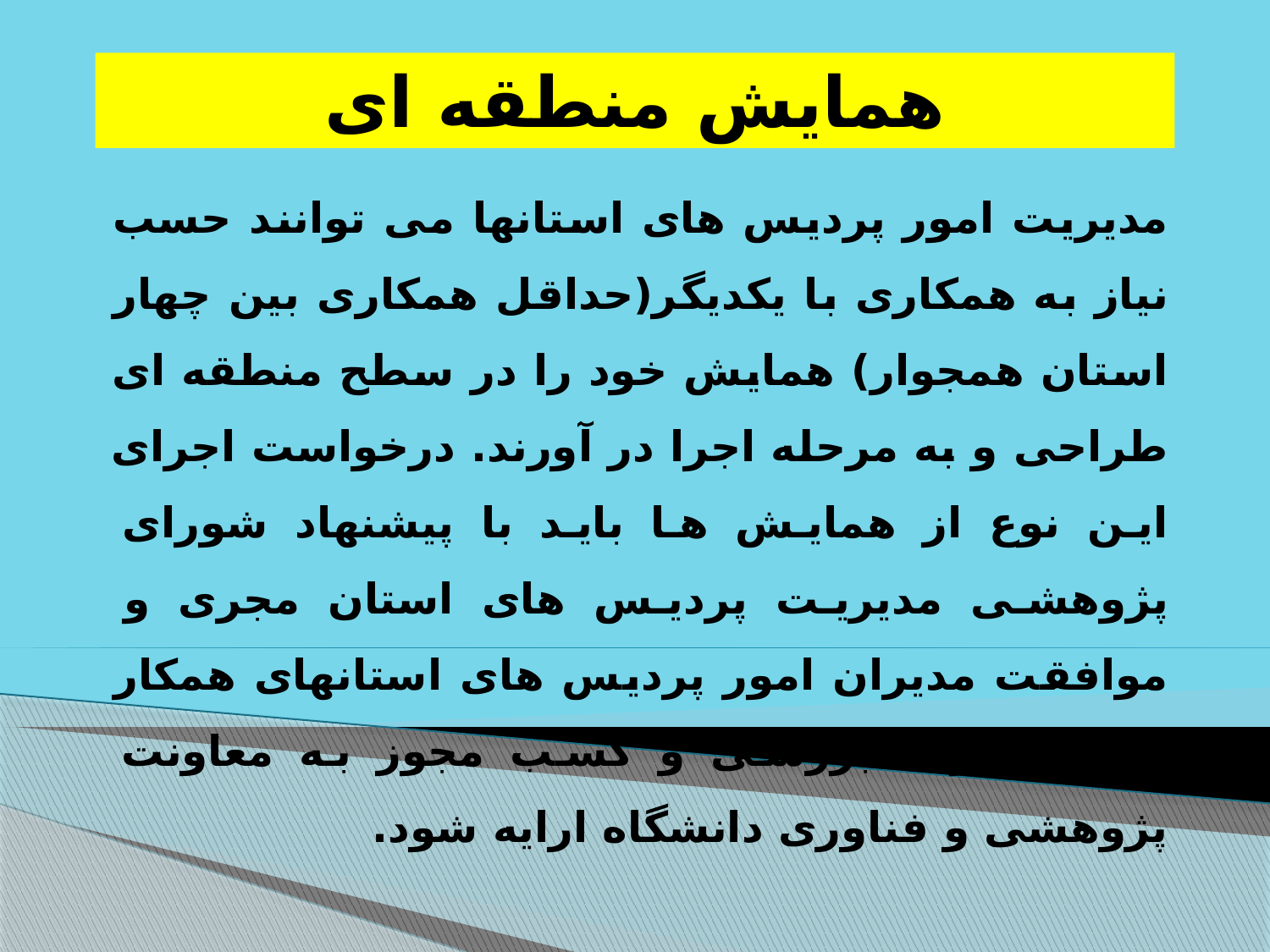

# همایش منطقه ای
مدیریت امور پردیس های استانها می توانند حسب نیاز به همکاری با یکدیگر(حداقل همکاری بین چهار استان همجوار) همایش خود را در سطح منطقه ای طراحی و به مرحله اجرا در آورند. درخواست اجرای این نوع از همایش ها باید با پیشنهاد شورای پژوهشی مدیریت پردیس های استان مجری و موافقت مدیران امور پردیس های استانهای همکار تهیه و برای بررسی و کسب مجوز به معاونت پژوهشی و فناوری دانشگاه ارایه شود.